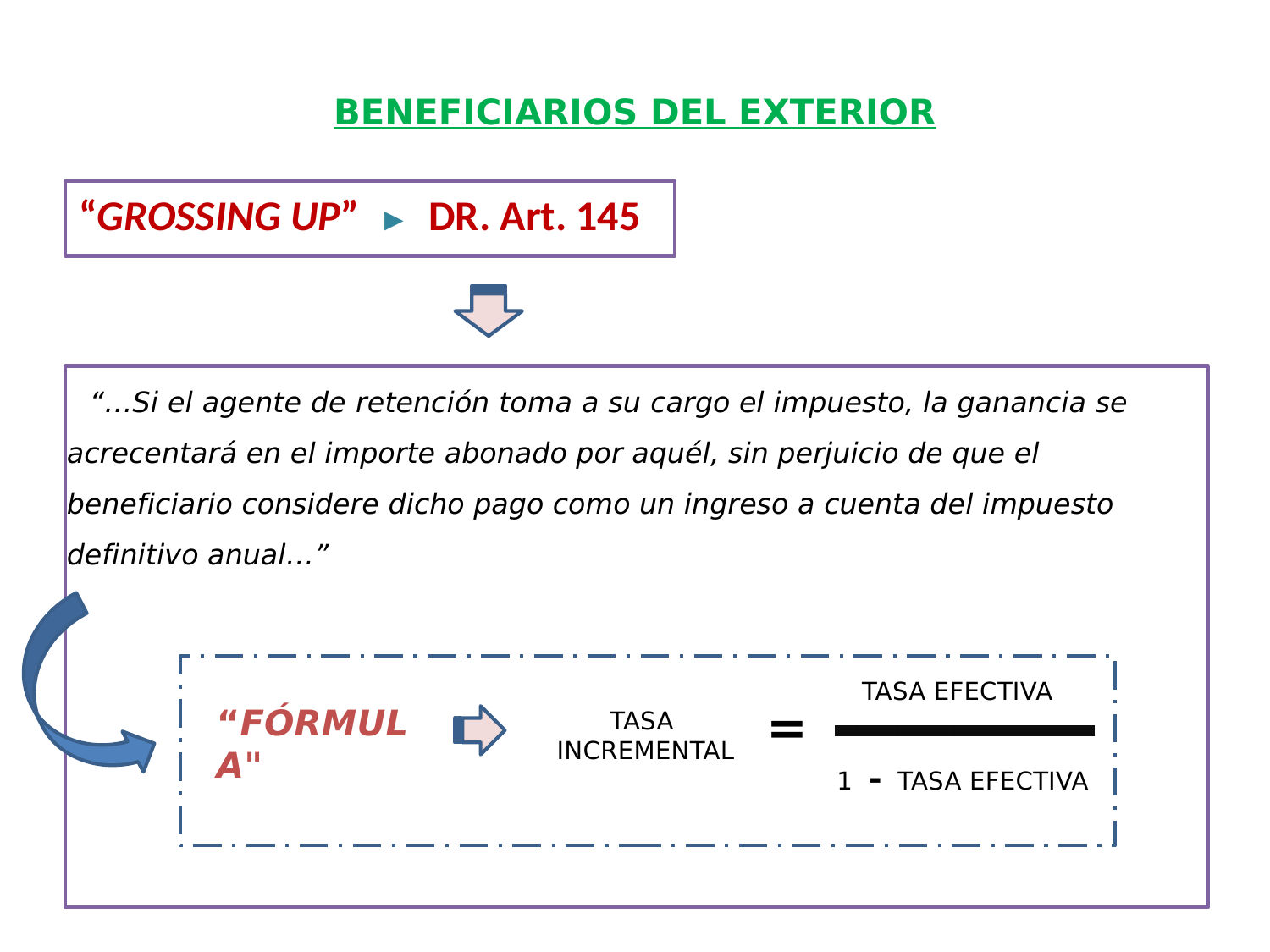

# Beneficiarios del exterior
“GROSSING UP”  ►  DR. Art. 145

“…Si el agente de retención toma a su cargo el impuesto, la ganancia se acrecentará en el importe abonado por aquél, sin perjuicio de que el beneficiario considere dicho pago como un ingreso a cuenta del impuesto definitivo anual…”

   “fórmula"
TASA EFECTIVA
=
   TASA  INCREMENTAL

1  -  TASA EFECTIVA